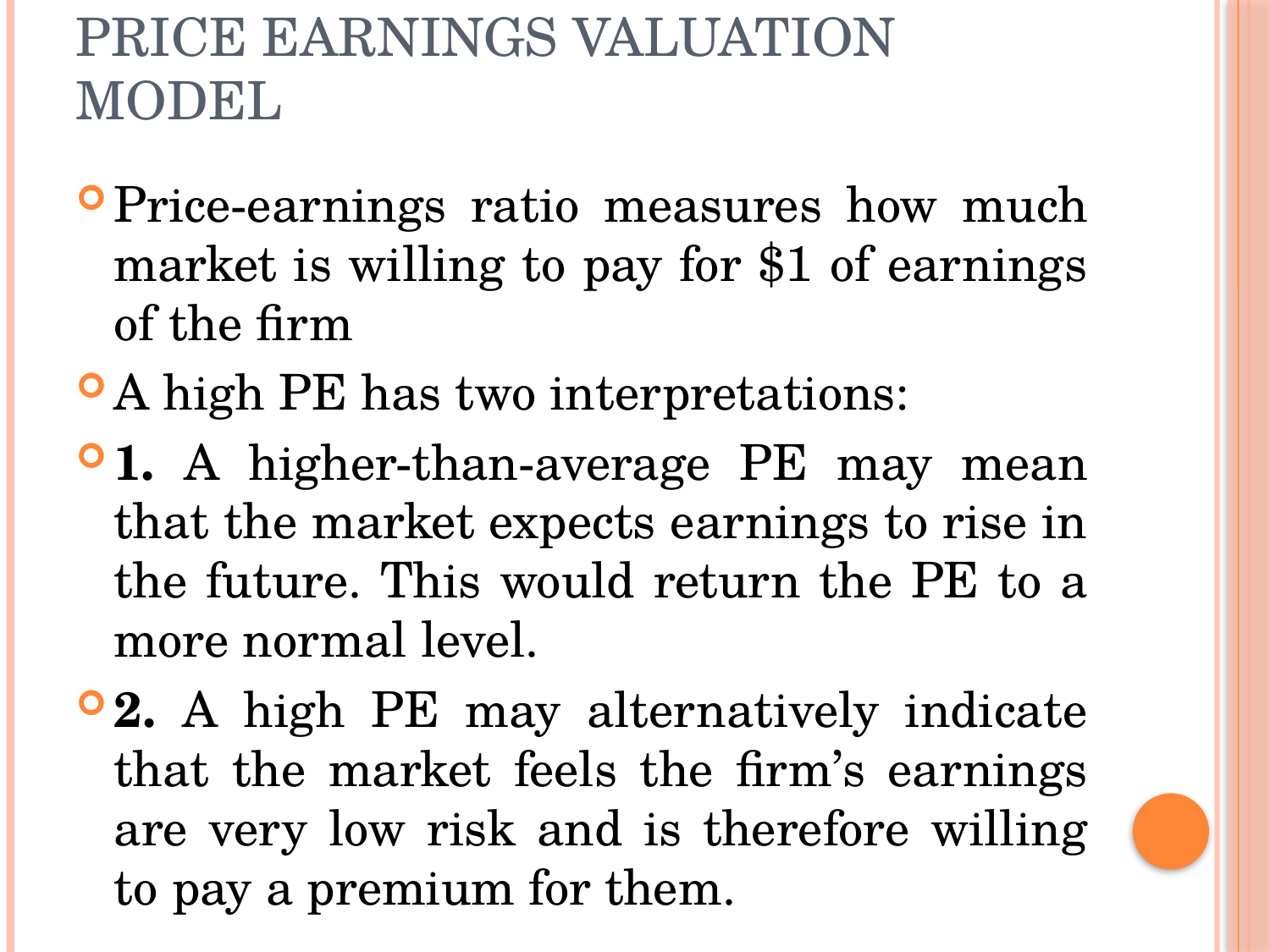

# Price earnings valuation model
Price-earnings ratio measures how much market is willing to pay for $1 of earnings of the firm
A high PE has two interpretations:
1. A higher-than-average PE may mean that the market expects earnings to rise in the future. This would return the PE to a more normal level.
2. A high PE may alternatively indicate that the market feels the firm’s earnings are very low risk and is therefore willing to pay a premium for them.